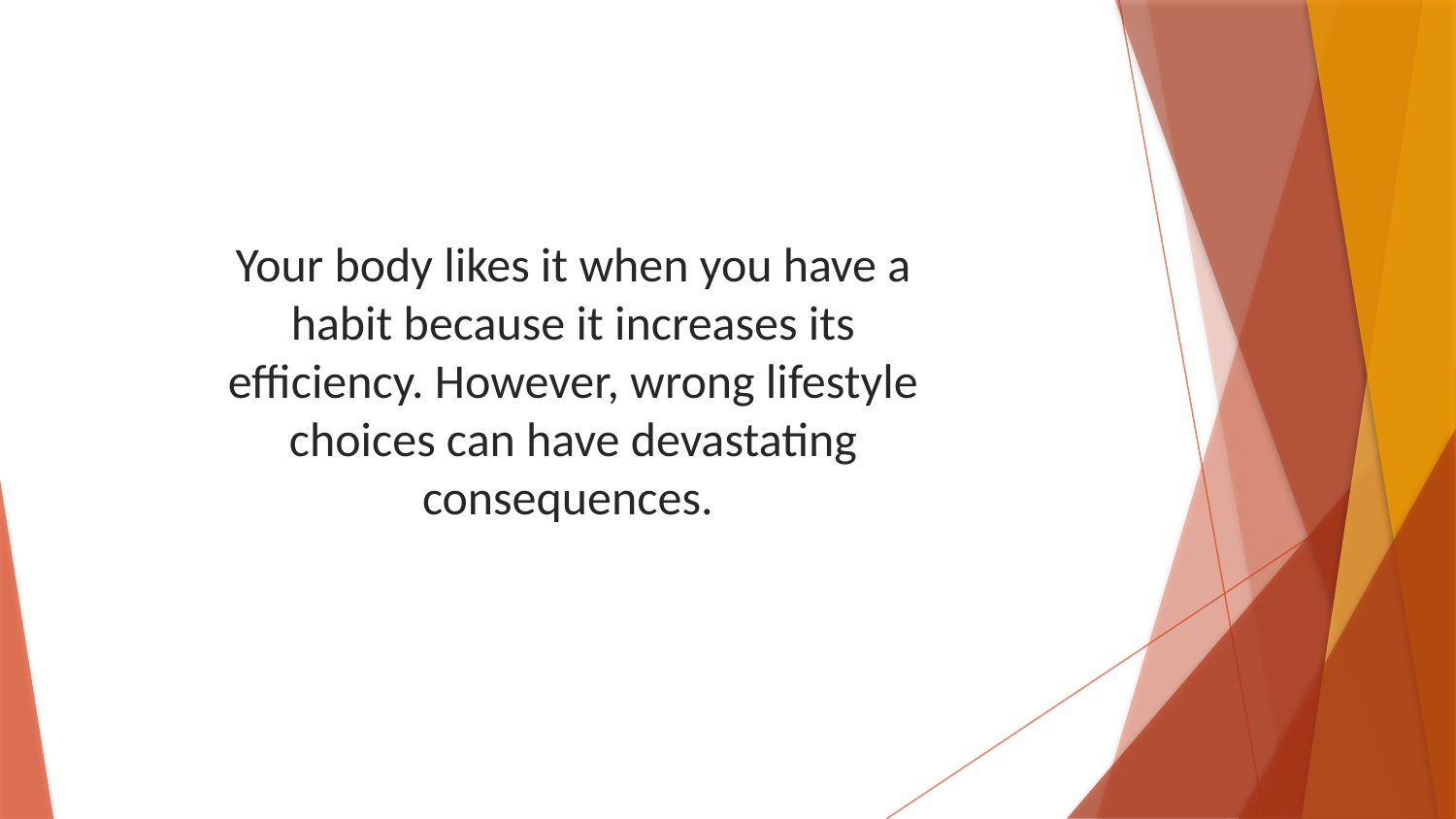

Your body likes it when you have a habit because it increases its efficiency. However, wrong lifestyle choices can have devastating consequences.